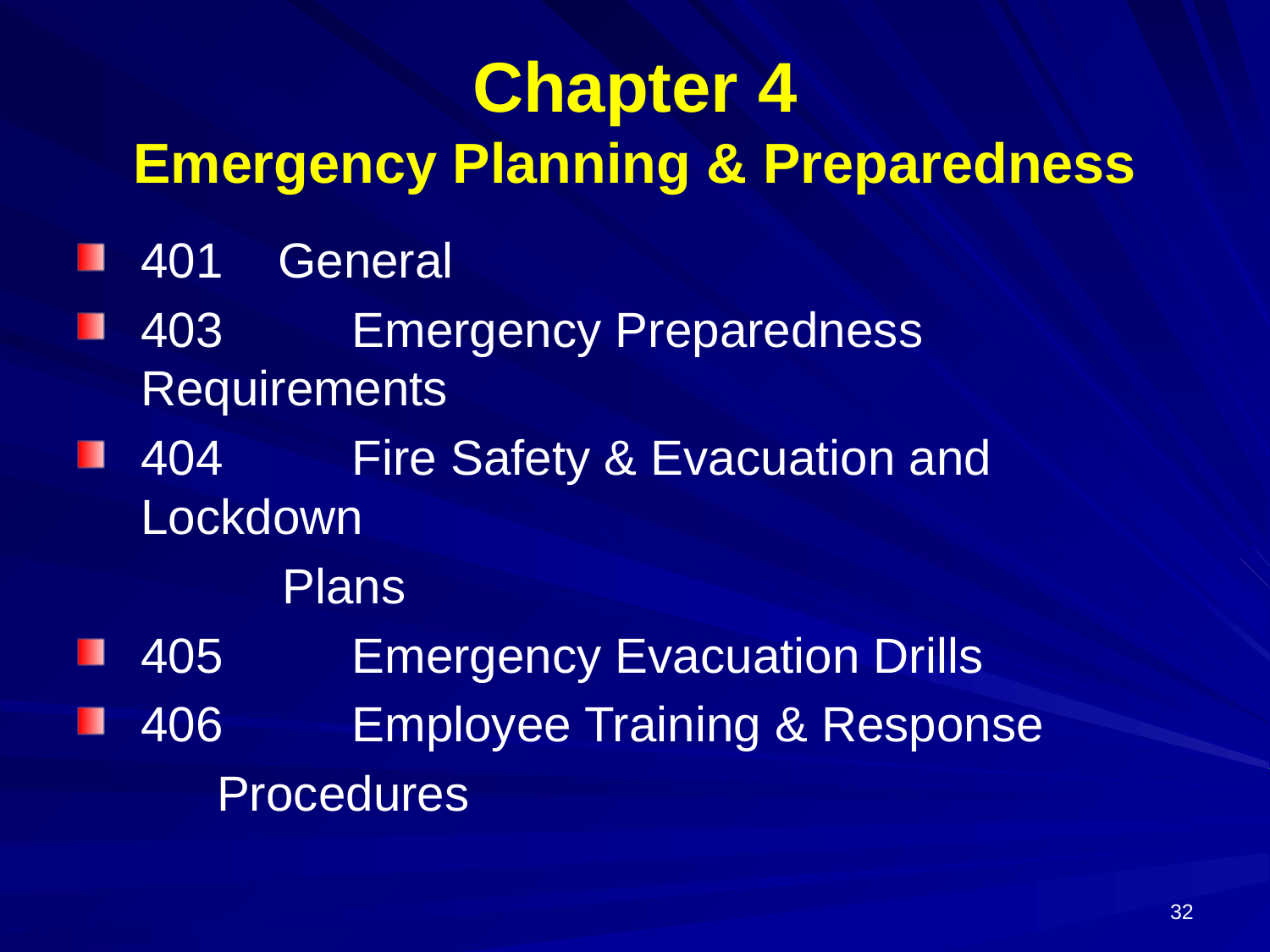

# Chapter 4 Emergency Planning & Preparedness
401    General
403	 Emergency Preparedness Requirements
404	 Fire Safety & Evacuation and Lockdown
               Plans
405	 Emergency Evacuation Drills
406	 Employee Training & Response
 	 Procedures

32